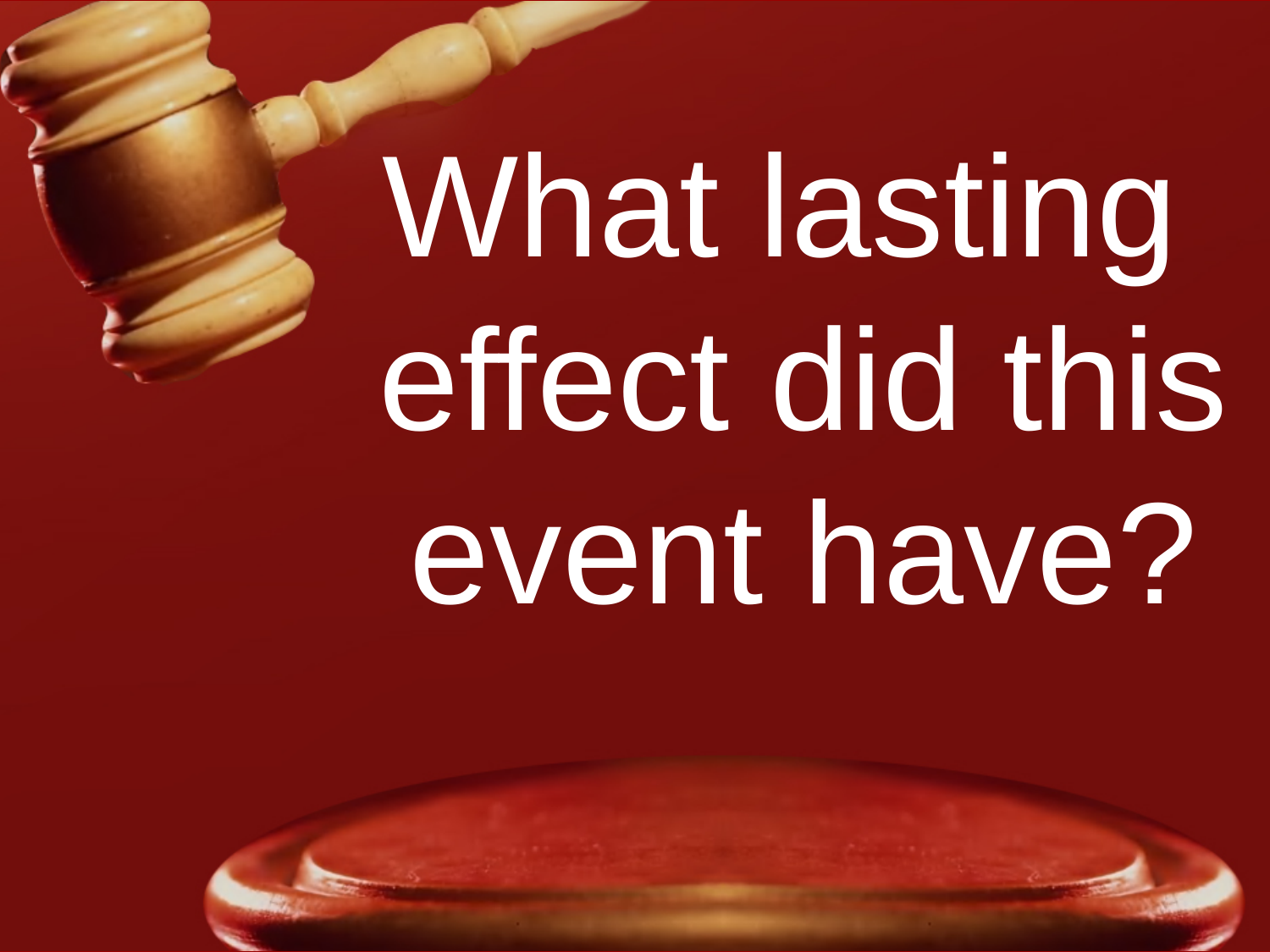

What lasting effect did this event have?